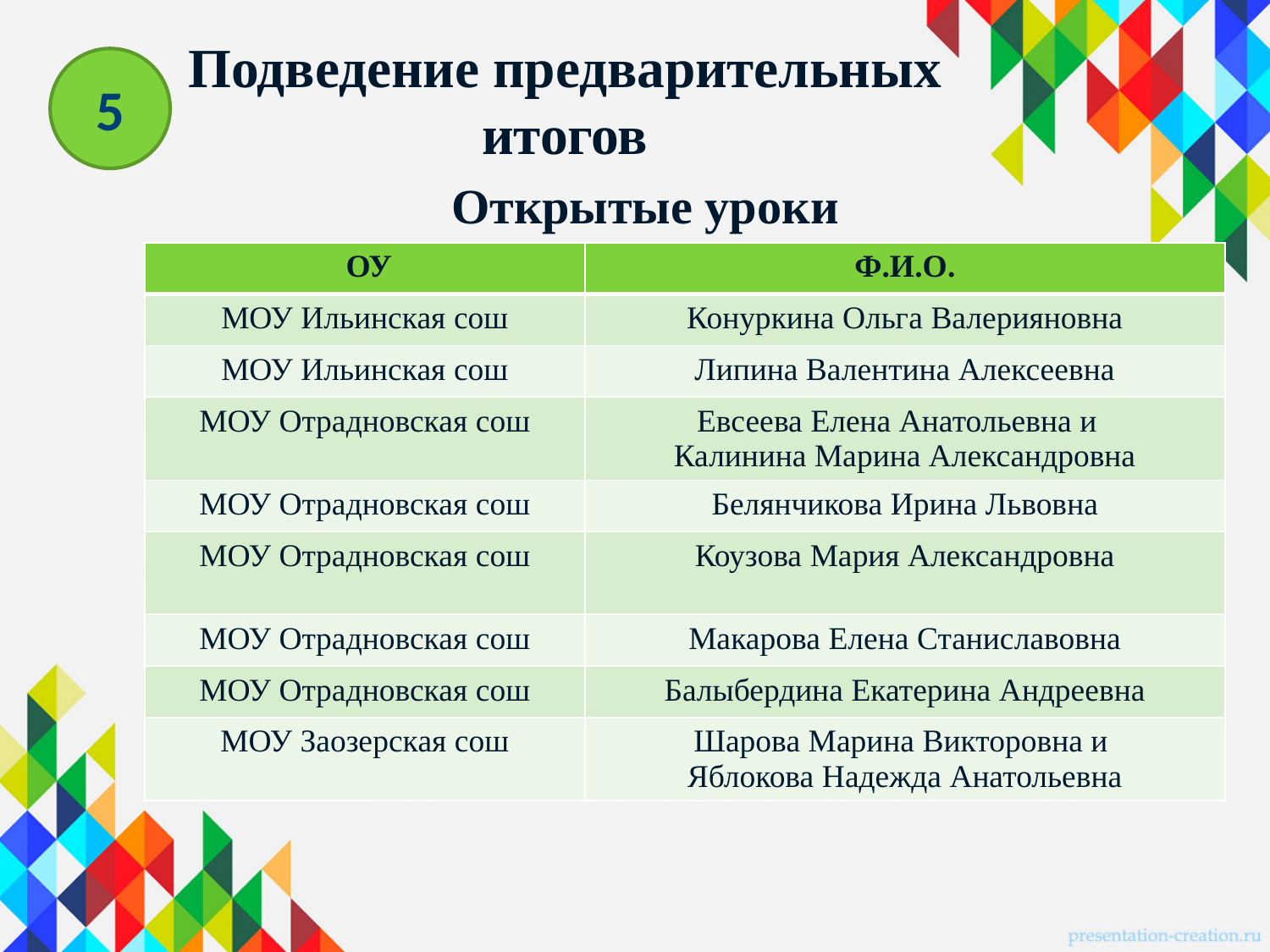

# Подведение предварительных итогов
5
Открытые уроки
| ОУ | Ф.И.О. |
| --- | --- |
| МОУ Ильинская сош | Конуркина Ольга Валерияновна |
| МОУ Ильинская сош | Липина Валентина Алексеевна |
| МОУ Отрадновская сош | Евсеева Елена Анатольевна и Калинина Марина Александровна |
| МОУ Отрадновская сош | Белянчикова Ирина Львовна |
| МОУ Отрадновская сош | Коузова Мария Александровна |
| МОУ Отрадновская сош | Макарова Елена Станиславовна |
| МОУ Отрадновская сош | Балыбердина Екатерина Андреевна |
| МОУ Заозерская сош | Шарова Марина Викторовна и Яблокова Надежда Анатольевна |